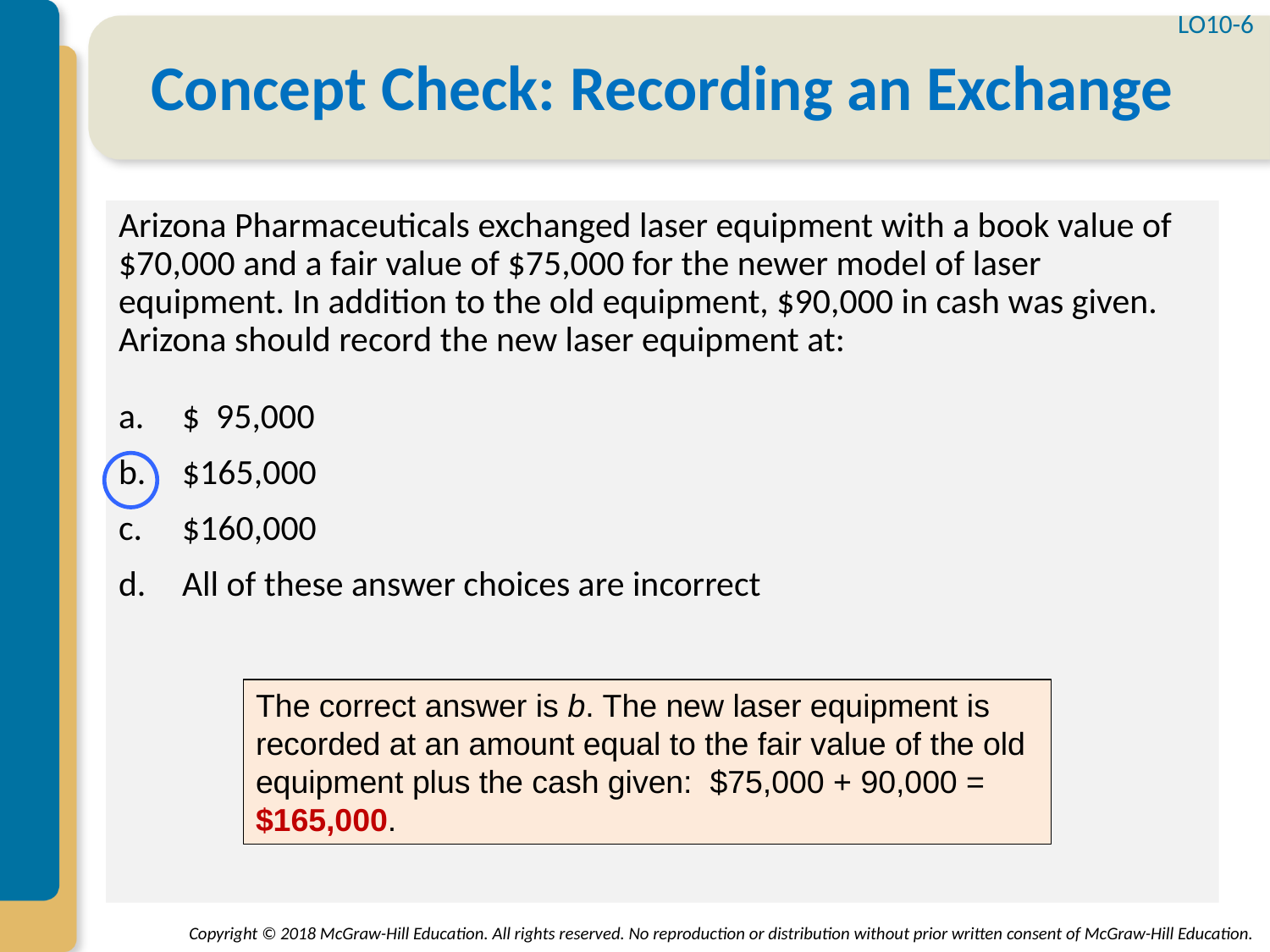

LO10-6
# Concept Check: Recording an Exchange
Arizona Pharmaceuticals exchanged laser equipment with a book value of $70,000 and a fair value of $75,000 for the newer model of laser equipment. In addition to the old equipment, $90,000 in cash was given. Arizona should record the new laser equipment at:
$  95,000
$165,000
$160,000
All of these answer choices are incorrect

The correct answer is b. The new laser equipment is recorded at an amount equal to the fair value of the old equipment plus the cash given:  $75,000 + 90,000 = $165,000.